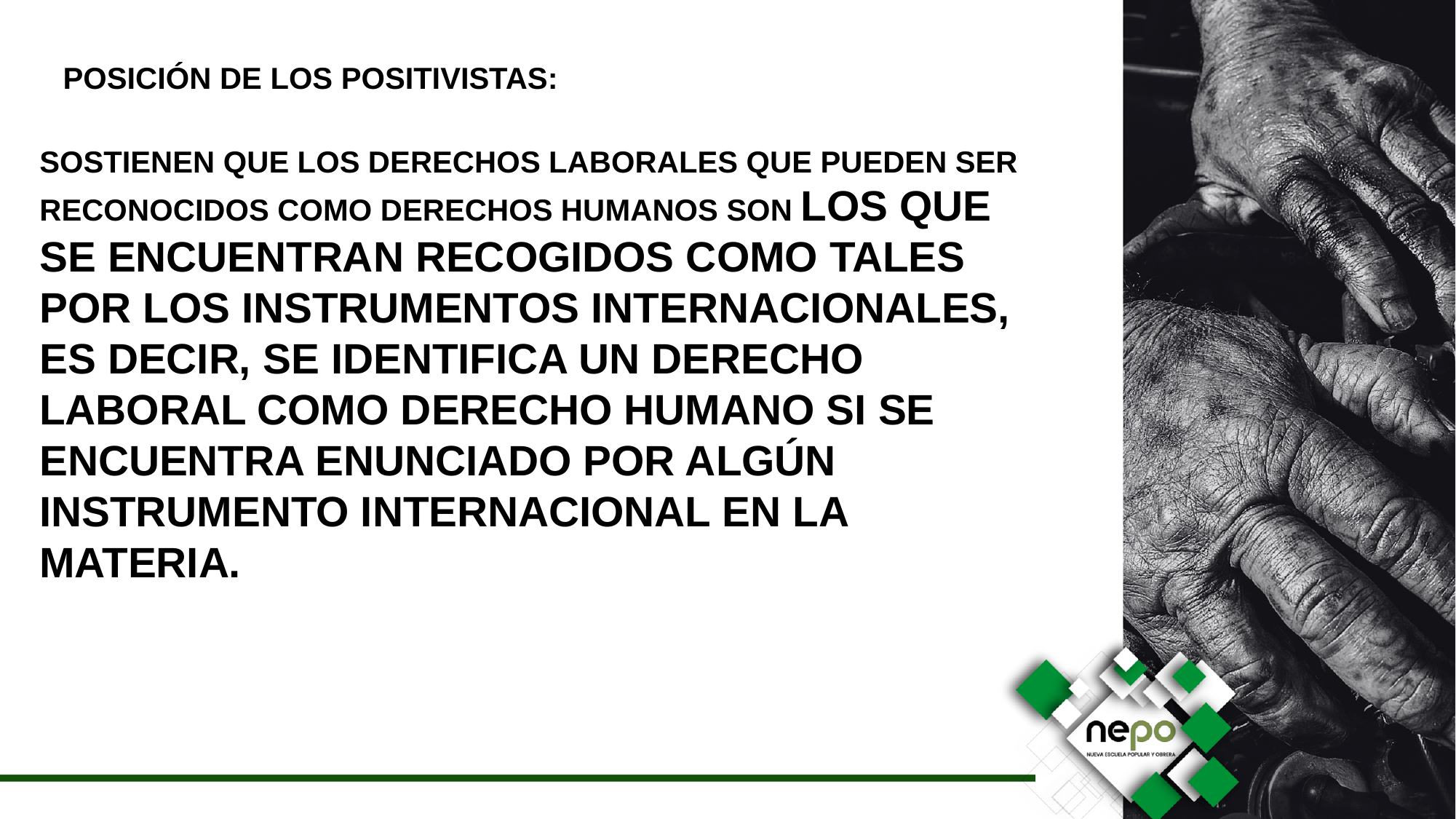

POSICIÓN DE LOS POSITIVISTAS:
SOSTIENEN QUE LOS DERECHOS LABORALES QUE PUEDEN SER RECONOCIDOS COMO DERECHOS HUMANOS SON LOS QUE SE ENCUENTRAN RECOGIDOS COMO TALES POR LOS INSTRUMENTOS INTERNACIONALES, ES DECIR, SE IDENTIFICA UN DERECHO LABORAL COMO DERECHO HUMANO SI SE ENCUENTRA ENUNCIADO POR ALGÚN INSTRUMENTO INTERNACIONAL EN LA MATERIA.